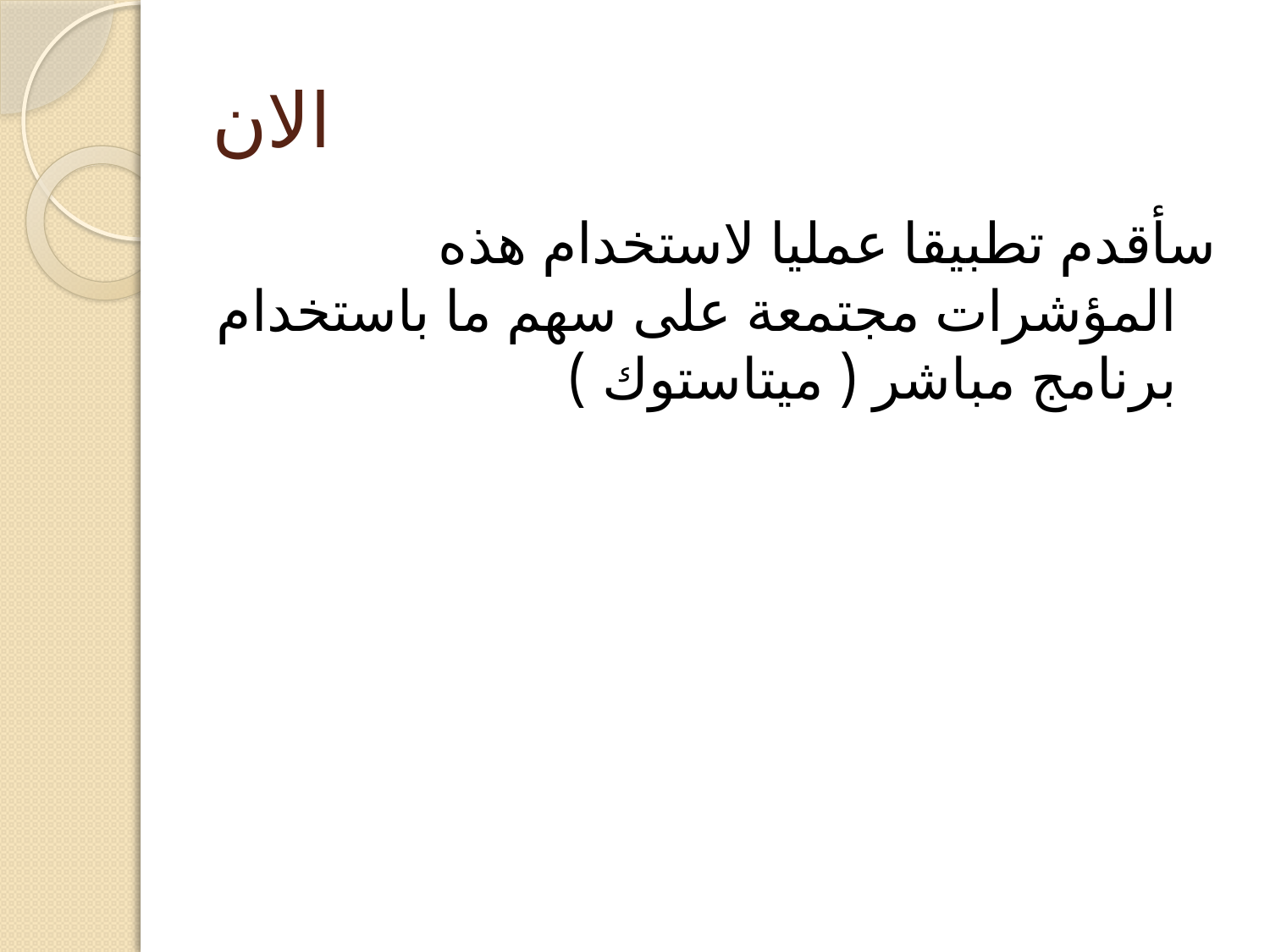

# الان
سأقدم تطبيقا عمليا لاستخدام هذه المؤشرات مجتمعة على سهم ما باستخدام برنامج مباشر ( ميتاستوك )